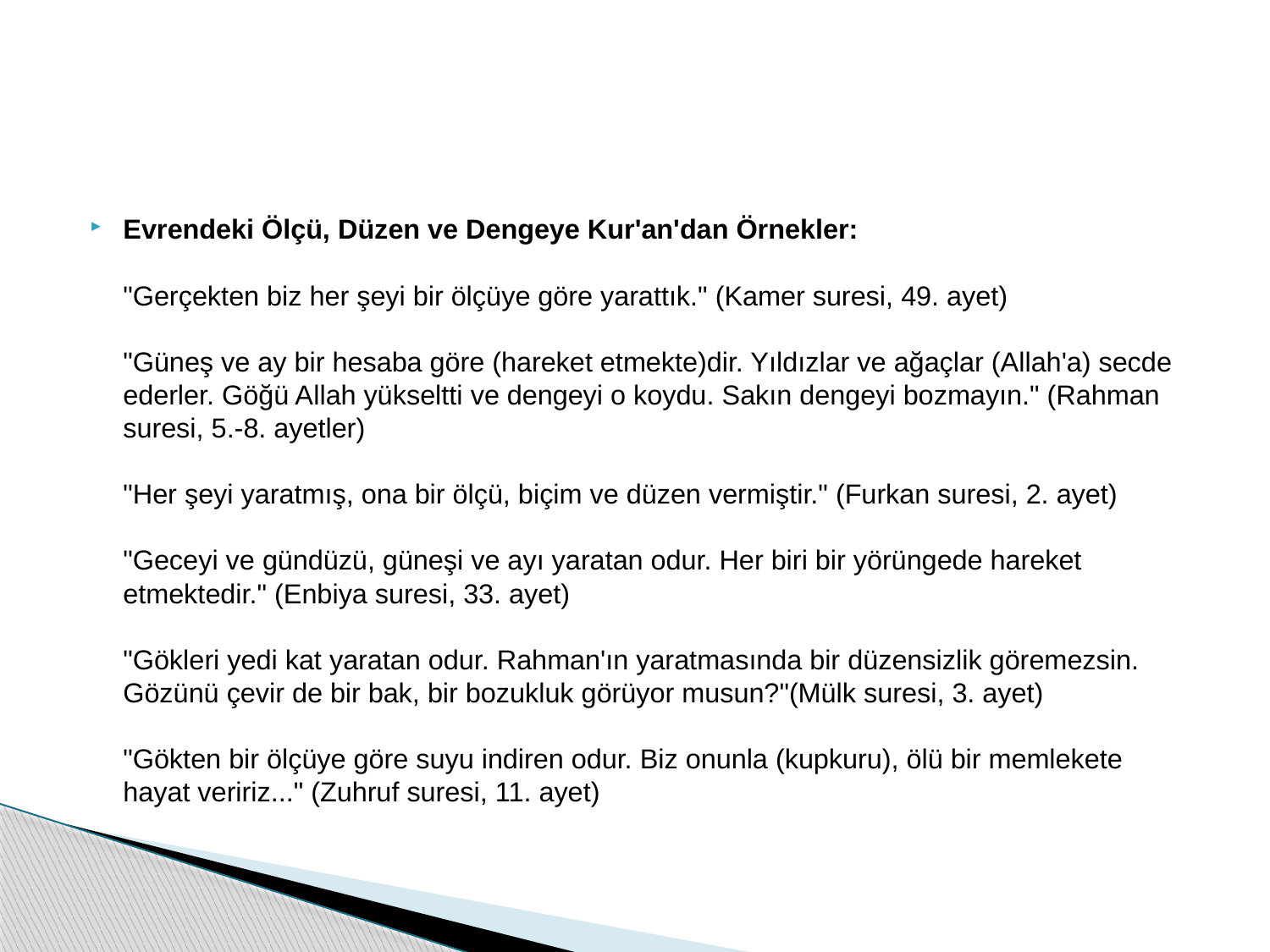

#
Evrendeki Ölçü, Düzen ve Dengeye Kur'an'dan Örnekler:
"Gerçekten biz her şeyi bir ölçüye göre yarattık." (Kamer suresi, 49. ayet)
"Güneş ve ay bir hesaba göre (hareket etmekte)dir. Yıldızlar ve ağaçlar (Allah'a) secde ederler. Göğü Allah yükseltti ve dengeyi o koydu. Sakın dengeyi bozmayın." (Rahman suresi, 5.-8. ayetler)
"Her şeyi yaratmış, ona bir ölçü, biçim ve düzen vermiştir." (Furkan suresi, 2. ayet)
"Geceyi ve gündüzü, güneşi ve ayı yaratan odur. Her biri bir yörüngede hareket etmektedir." (Enbiya suresi, 33. ayet)
"Gökleri yedi kat yaratan odur. Rahman'ın yaratmasında bir düzensizlik göremezsin. Gözünü çevir de bir bak, bir bozukluk görüyor musun?"(Mülk suresi, 3. ayet)
"Gökten bir ölçüye göre suyu indiren odur. Biz onunla (kupkuru), ölü bir memlekete hayat veririz..." (Zuhruf suresi, 11. ayet)